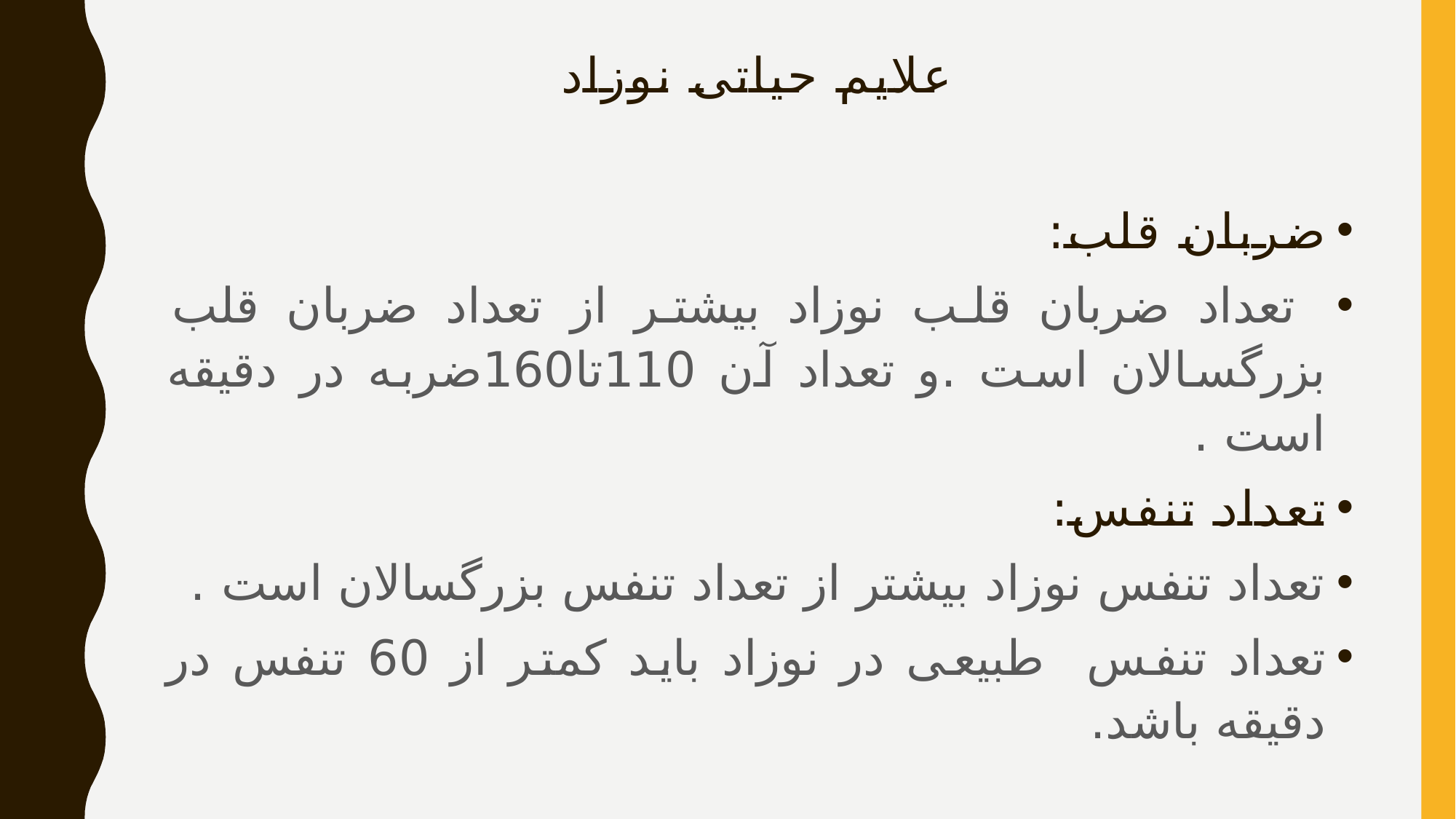

# علایم حیاتی نوزاد
ضربان قلب:
 تعداد ضربان قلب نوزاد بیشتر از تعداد ضربان قلب بزرگسالان است .و تعداد آن 110تا160ضربه در دقیقه است .
تعداد تنفس:
تعداد تنفس نوزاد بیشتر از تعداد تنفس بزرگسالان است .
تعداد تنفس  طبیعی در نوزاد باید کمتر از 60 تنفس در دقیقه باشد.